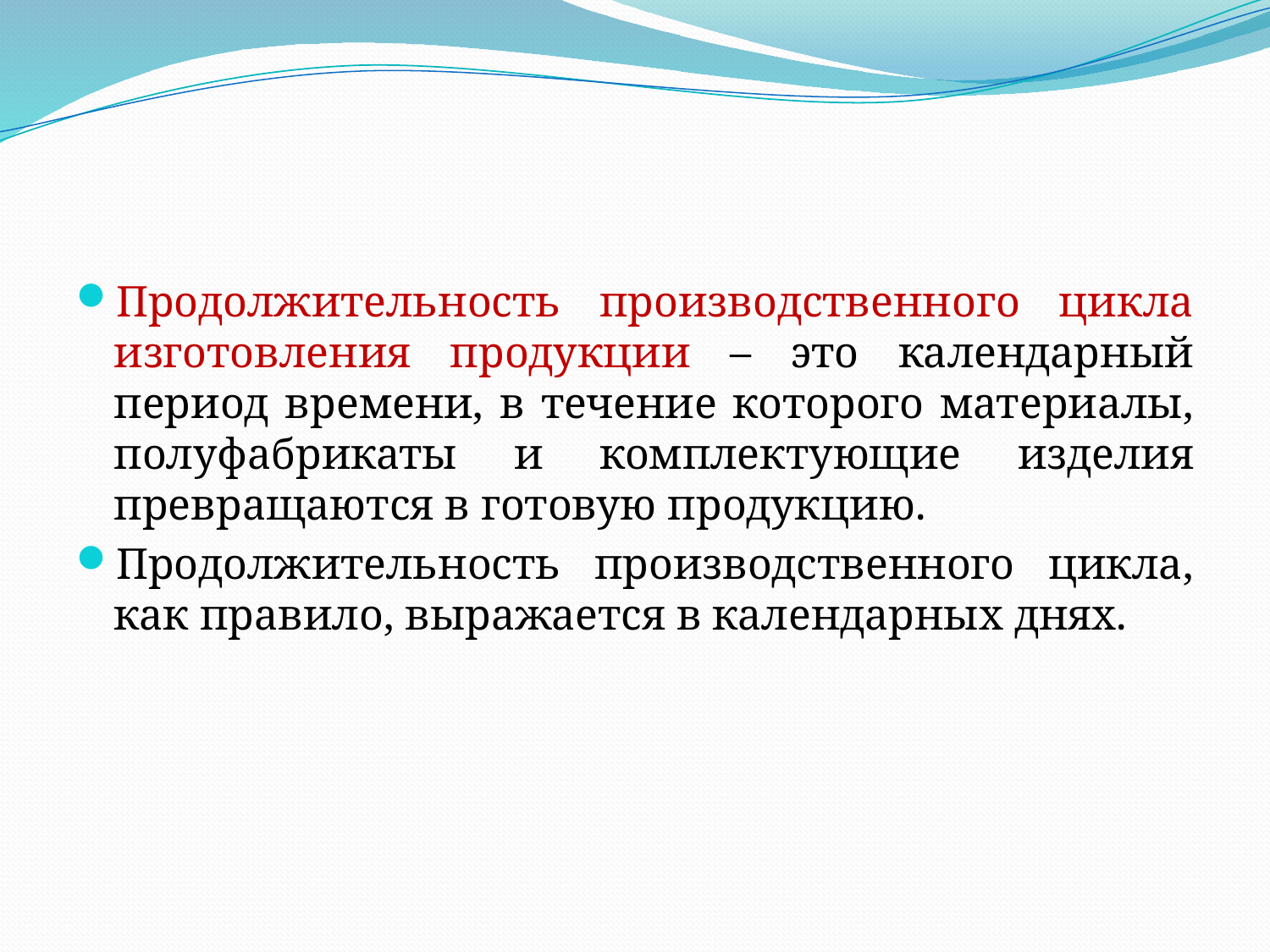

Продолжительность производственного цикла изготовления продукции – это календарный период времени, в течение которого материалы, полуфабрикаты и комплектующие изделия превращаются в готовую продукцию.
Продолжительность производственного цикла, как правило, выражается в календарных днях.